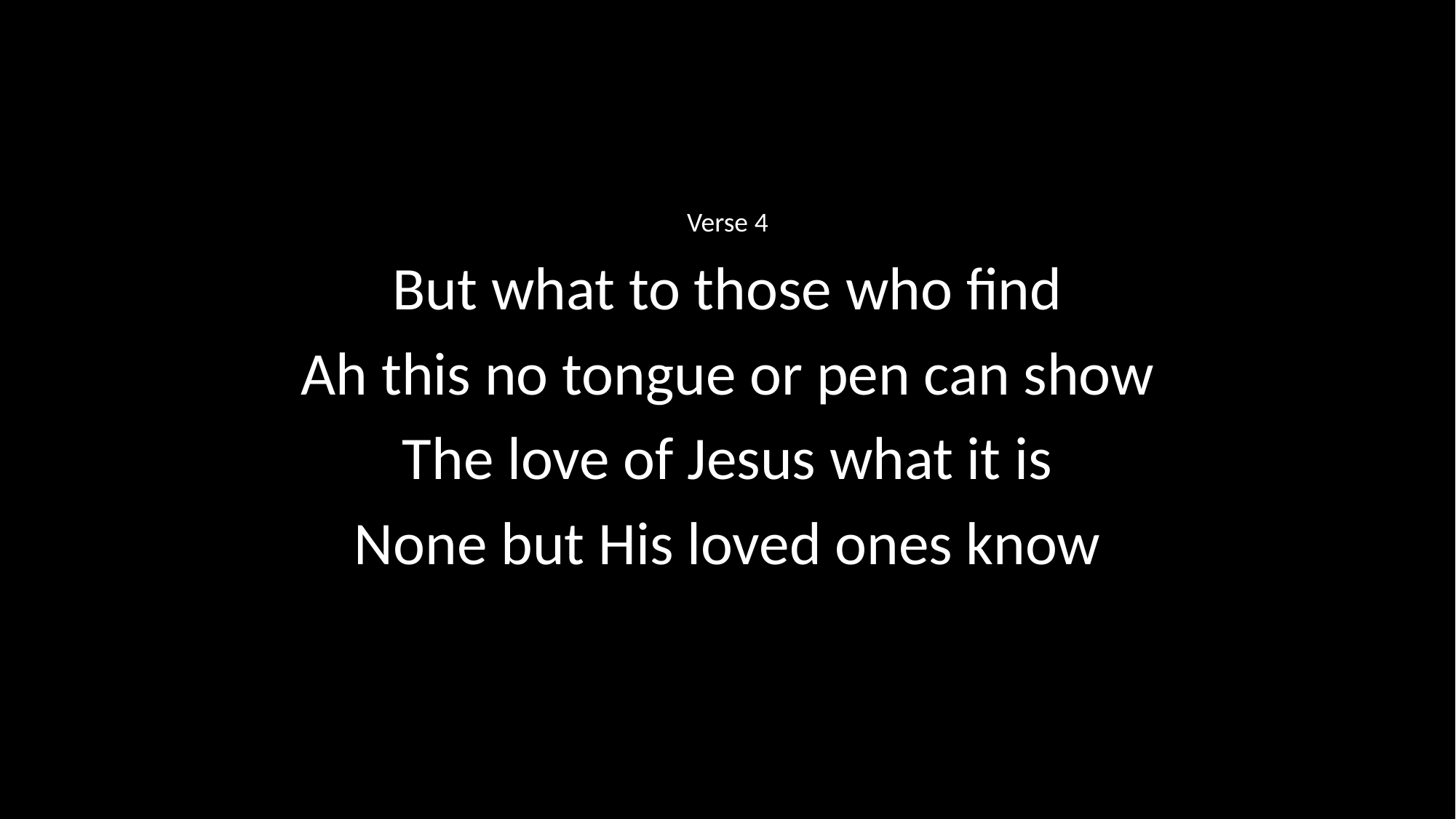

Verse 4
But what to those who find
Ah this no tongue or pen can show
The love of Jesus what it is
None but His loved ones know